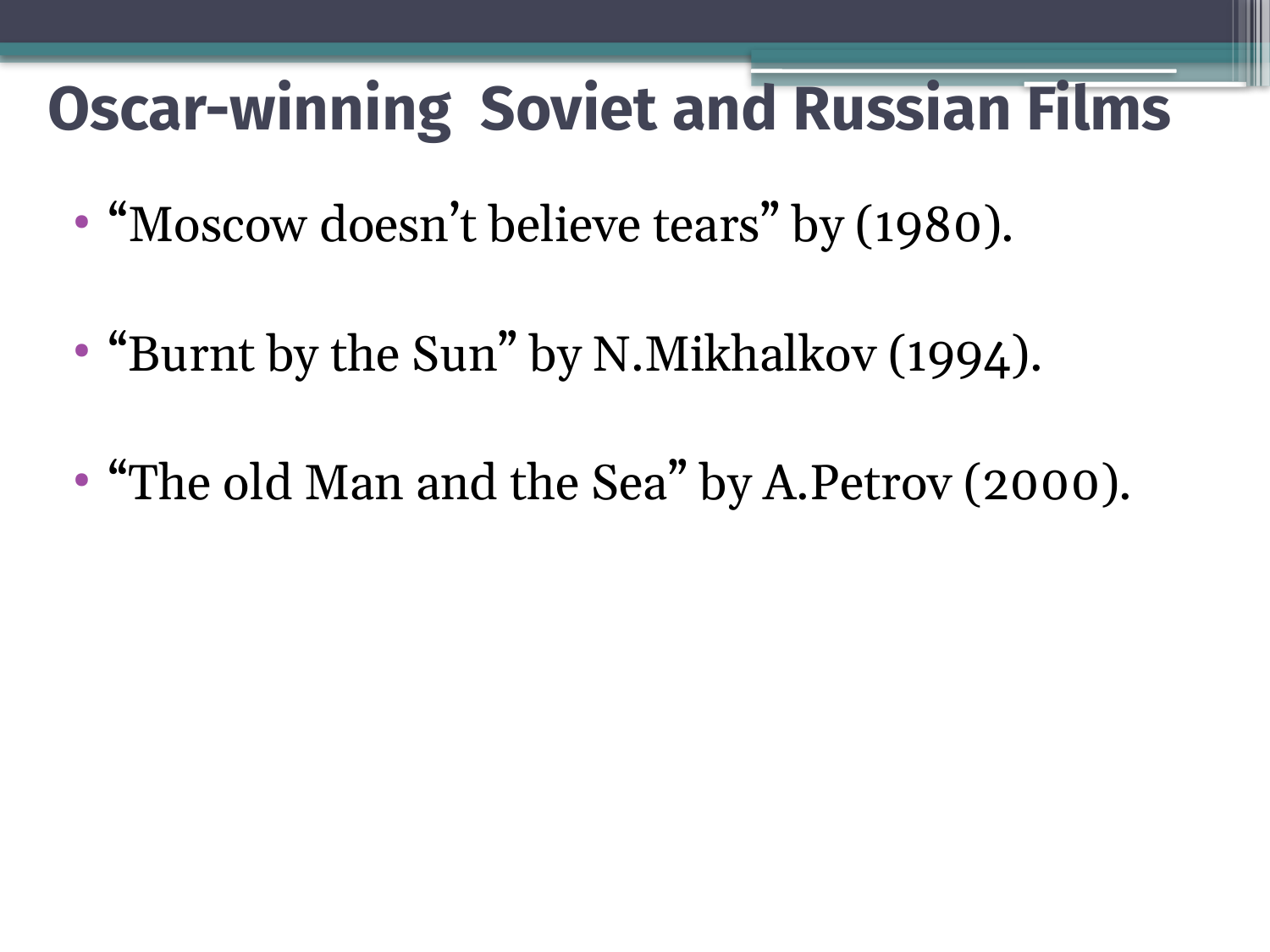

# Oscar-winning  Soviet and Russian Films
“Moscow doesn’t believe tears” by (1980).

“Burnt by the Sun” by N.Mikhalkov (1994).

“The old Man and the Sea” by A.Petrov (2000).